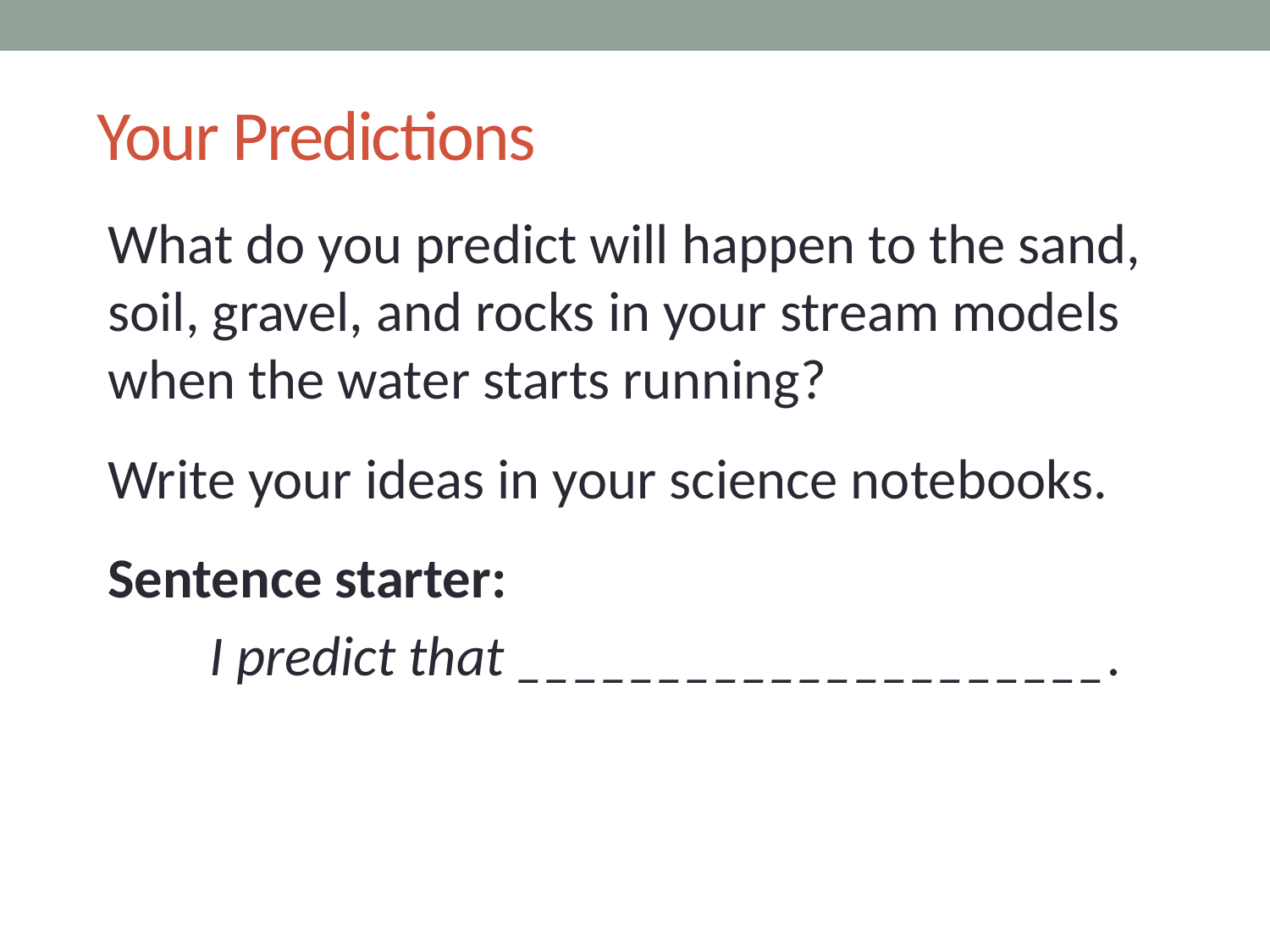

# Your Predictions
What do you predict will happen to the sand, soil, gravel, and rocks in your stream models when the water starts running?
Write your ideas in your science notebooks.
Sentence starter:
I predict that _____________________.